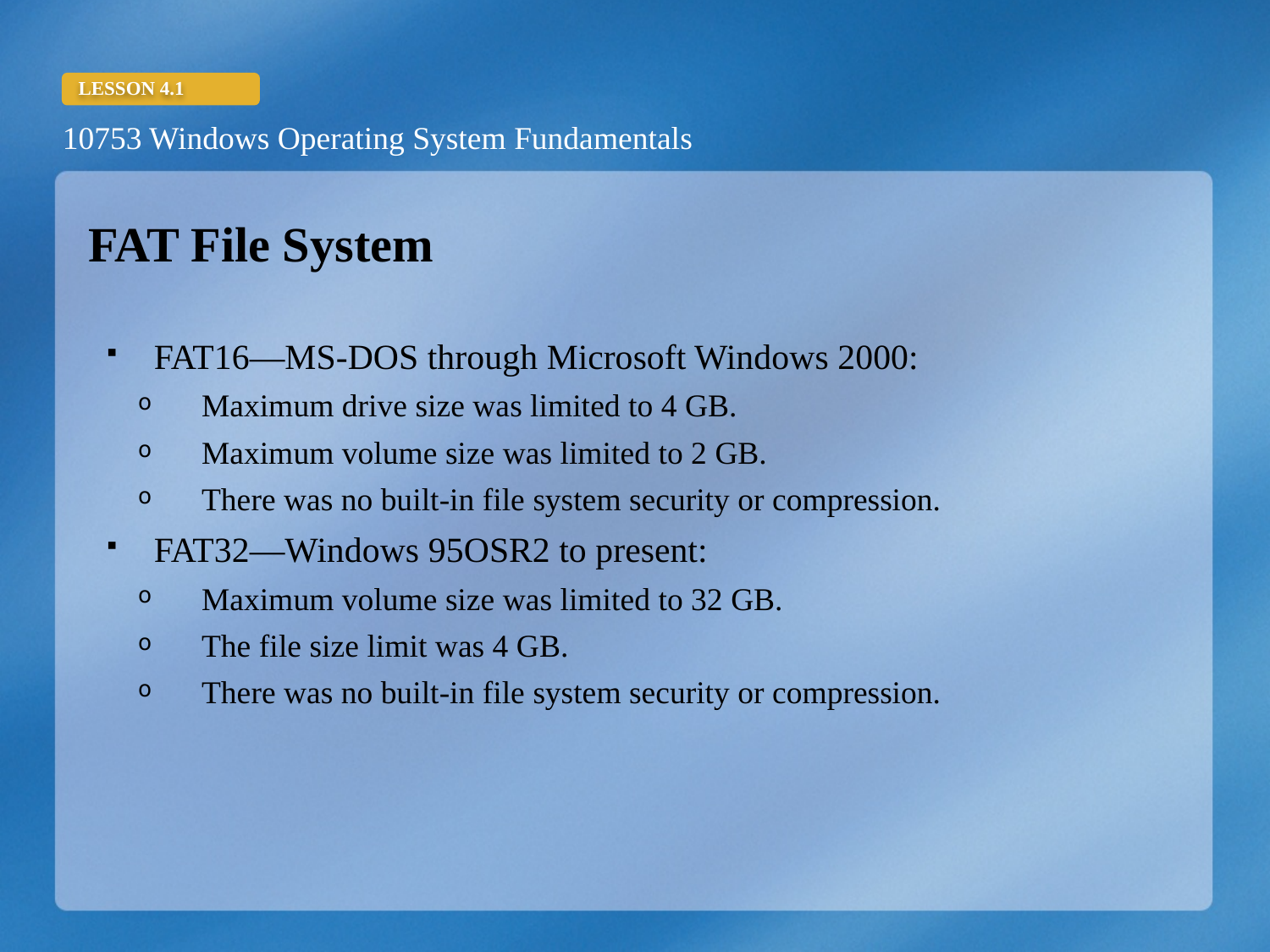

FAT File System

FAT16—MS-DOS through Microsoft Windows 2000:
Maximum drive size was limited to 4 GB.
Maximum volume size was limited to 2 GB.
There was no built-in file system security or compression.
FAT32—Windows 95OSR2 to present:
Maximum volume size was limited to 32 GB.
The file size limit was 4 GB.
There was no built-in file system security or compression.